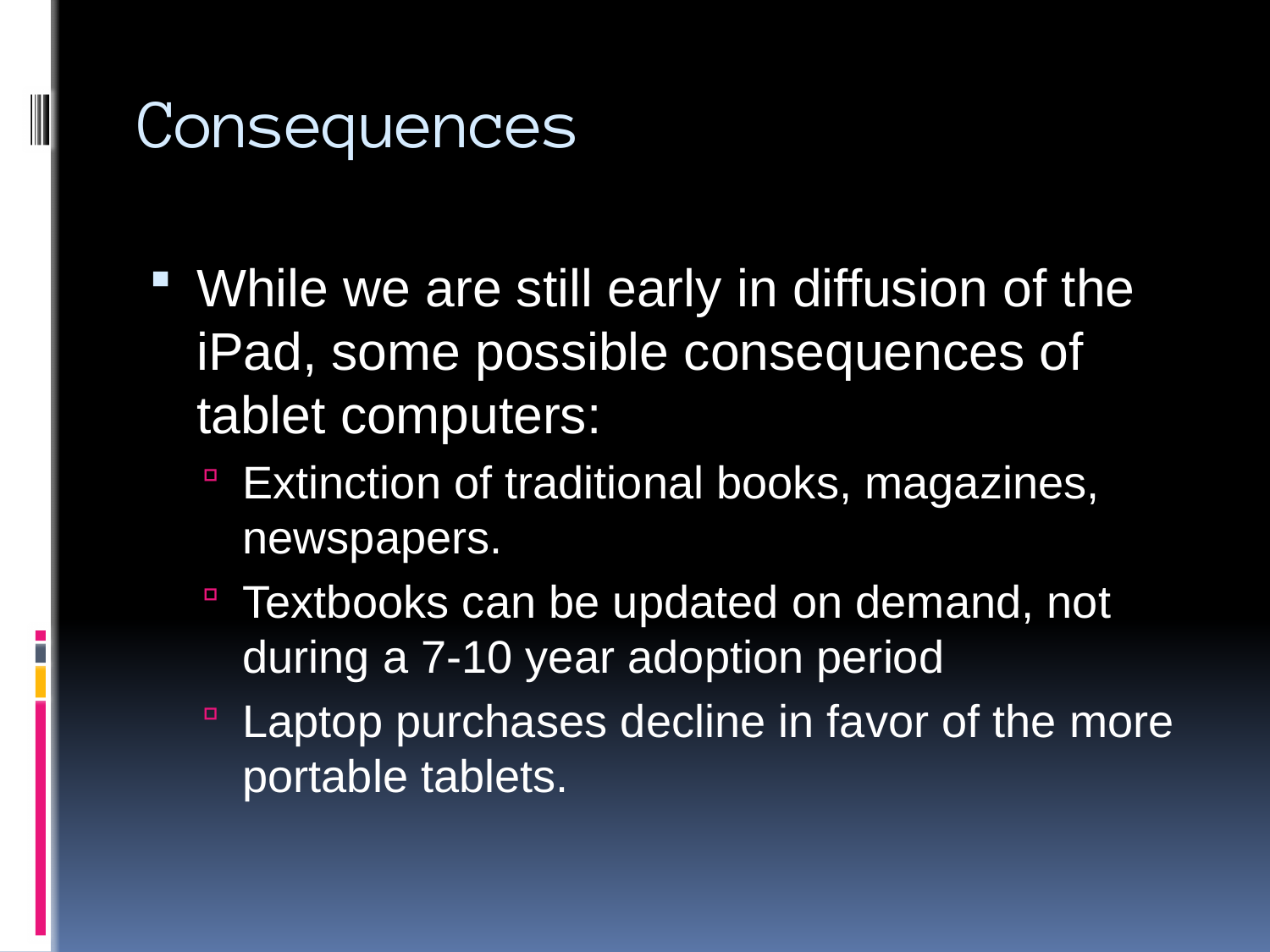

# Consequences
While we are still early in diffusion of the iPad, some possible consequences of tablet computers:
Extinction of traditional books, magazines, newspapers.
Textbooks can be updated on demand, not during a 7-10 year adoption period
Laptop purchases decline in favor of the more portable tablets.